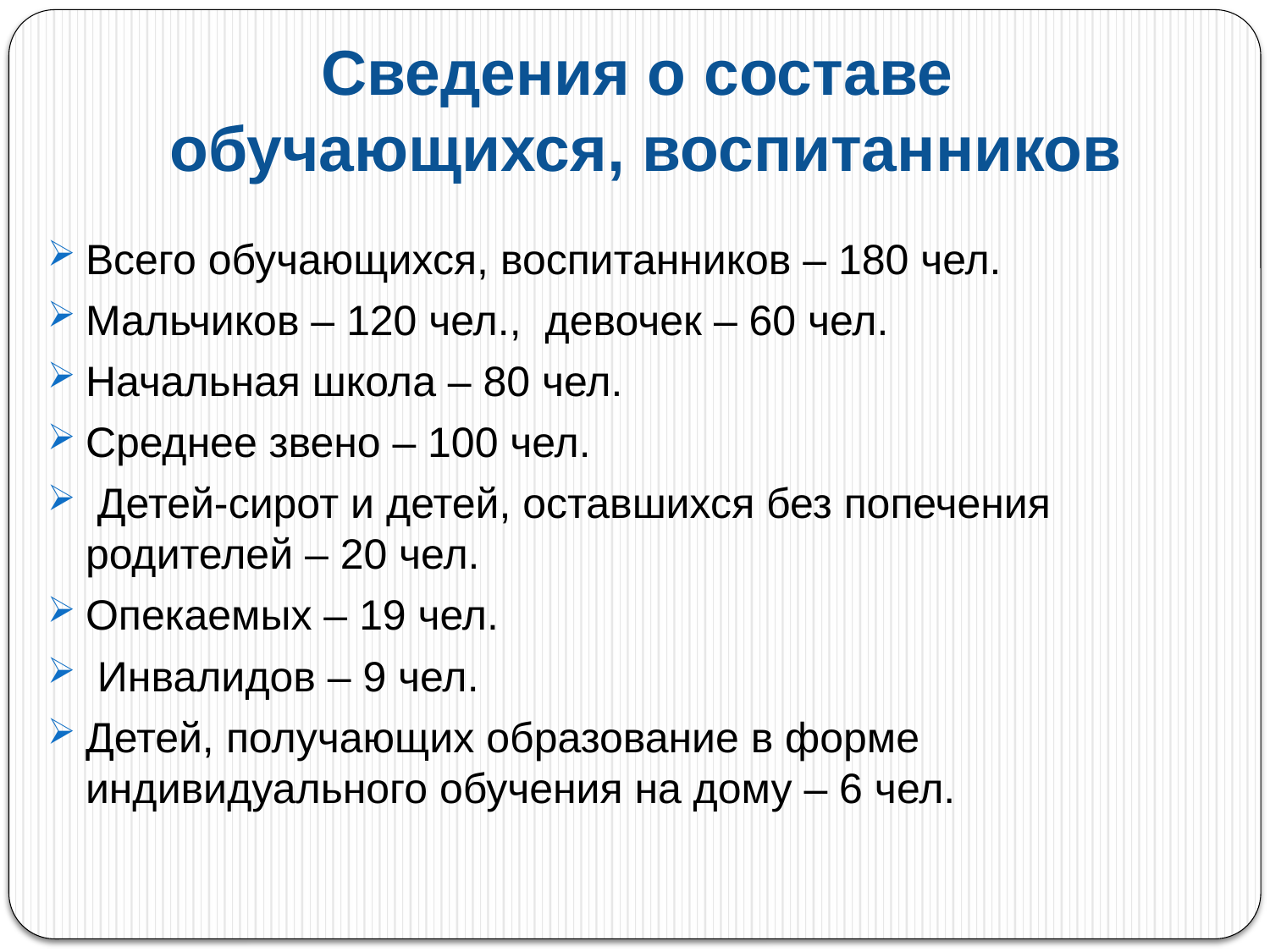

# Сведения о составе обучающихся, воспитанников
Всего обучающихся, воспитанников – 180 чел.
Мальчиков – 120 чел.,  девочек – 60 чел.
Начальная школа – 80 чел.
Среднее звено – 100 чел.
 Детей-сирот и детей, оставшихся без попечения родителей – 20 чел.
Опекаемых – 19 чел.
 Инвалидов – 9 чел.
Детей, получающих образование в форме индивидуального обучения на дому – 6 чел.